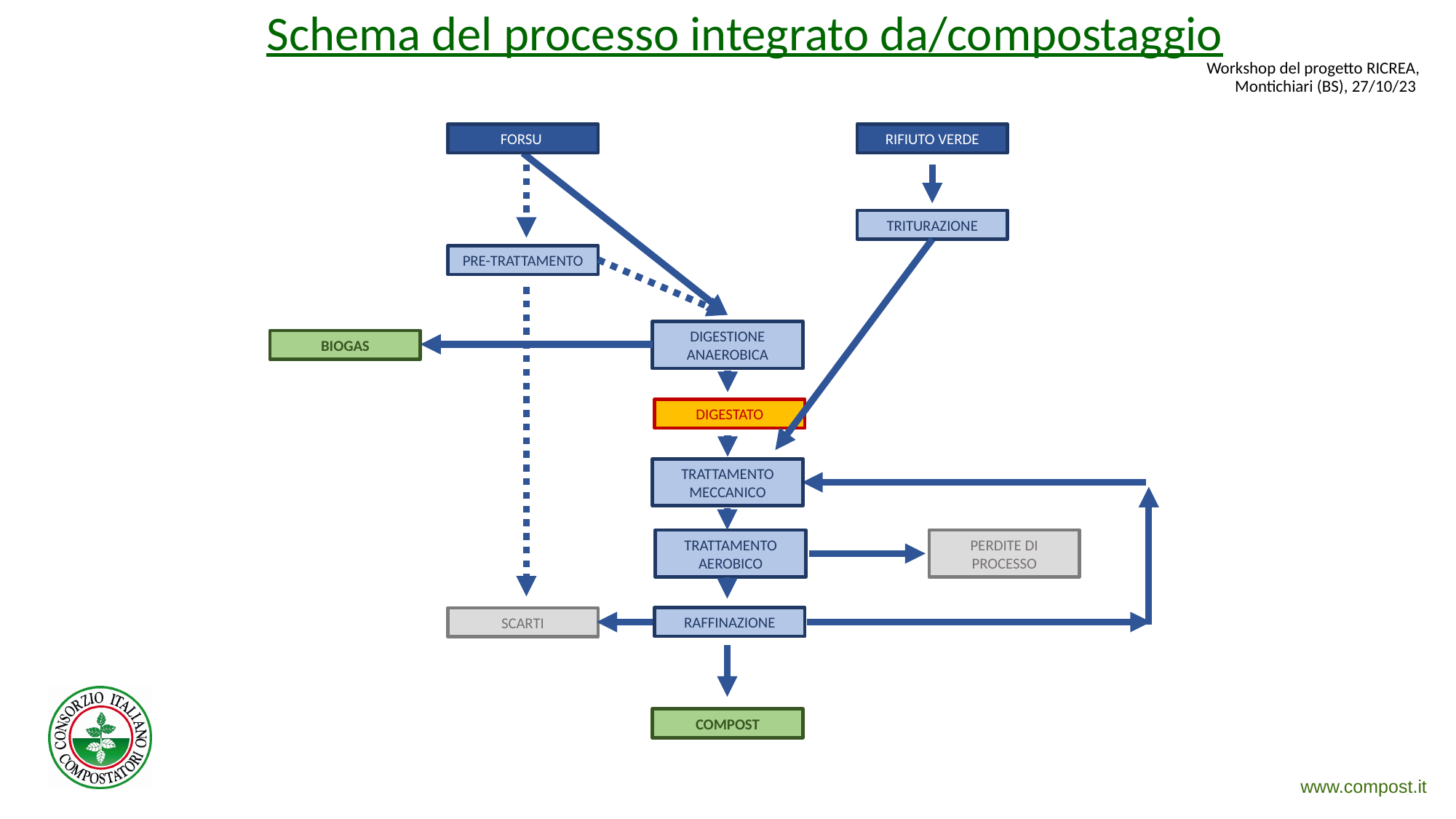

Schema del processo integrato da/compostaggio
Workshop del progetto RICREA, Montichiari (BS), 27/10/23
FORSU
RIFIUTO VERDE
TRITURAZIONE
PRE-TRATTAMENTO
DIGESTIONE ANAEROBICA
BIOGAS
DIGESTATO
TRATTAMENTO MECCANICO
TRATTAMENTO AEROBICO
PERDITE DI PROCESSO
RAFFINAZIONE
SCARTI
COMPOST